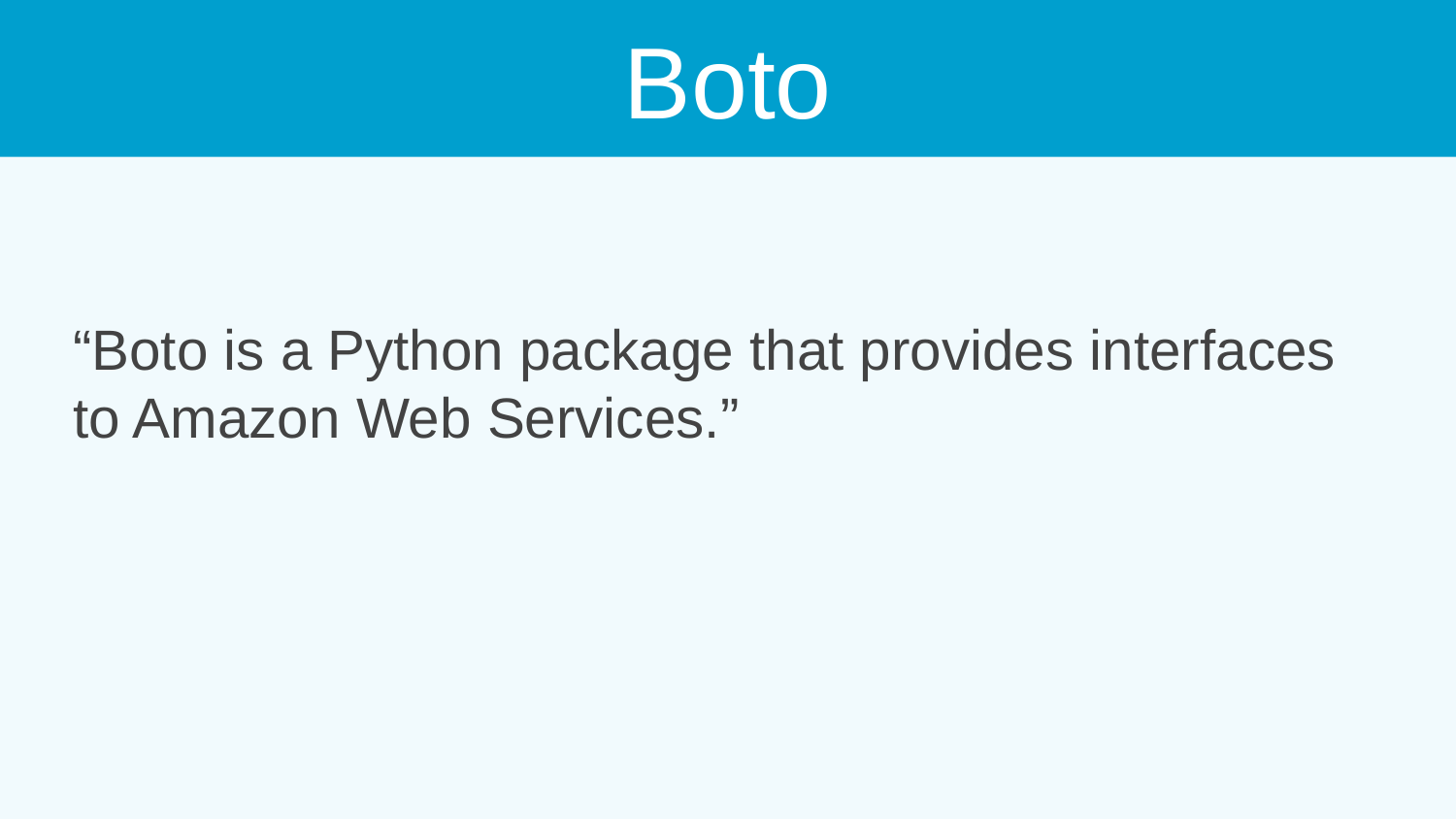

Boto

# “Boto is a Python package that provides interfaces to Amazon Web Services.”